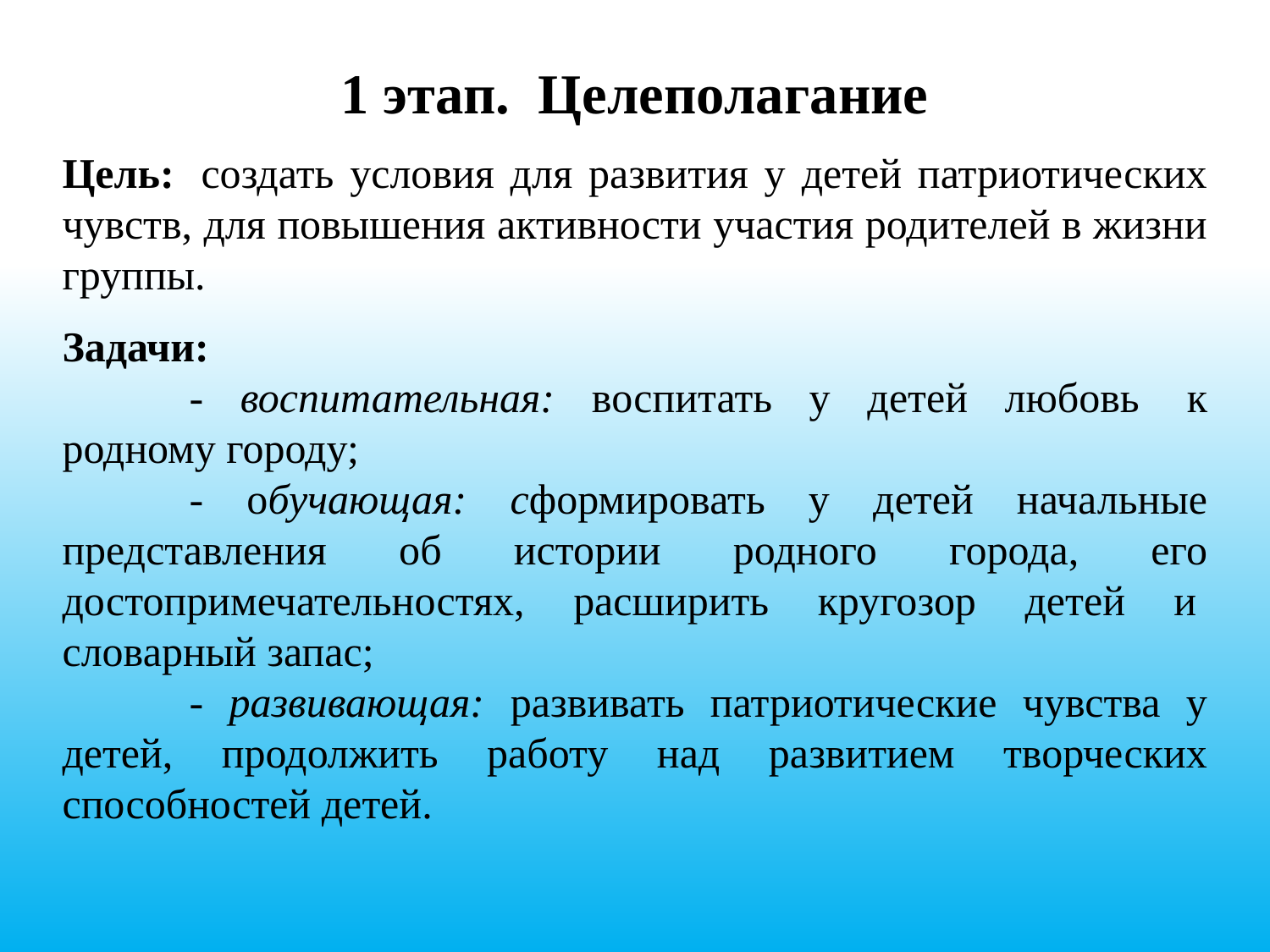

1 этап.  Целеполагание

Цель:  создать условия для развития у детей патриотических чувств, для повышения активности участия родителей в жизни группы.

Задачи:
	- воспитательная: воспитать у детей любовь  к родному городу;
	- обучающая: сформировать у детей начальные представления об истории родного города, его достопримечательностях, расширить кругозор детей и  словарный запас;
	- развивающая: развивать патриотические чувства у детей, продолжить работу над развитием творческих способностей детей.